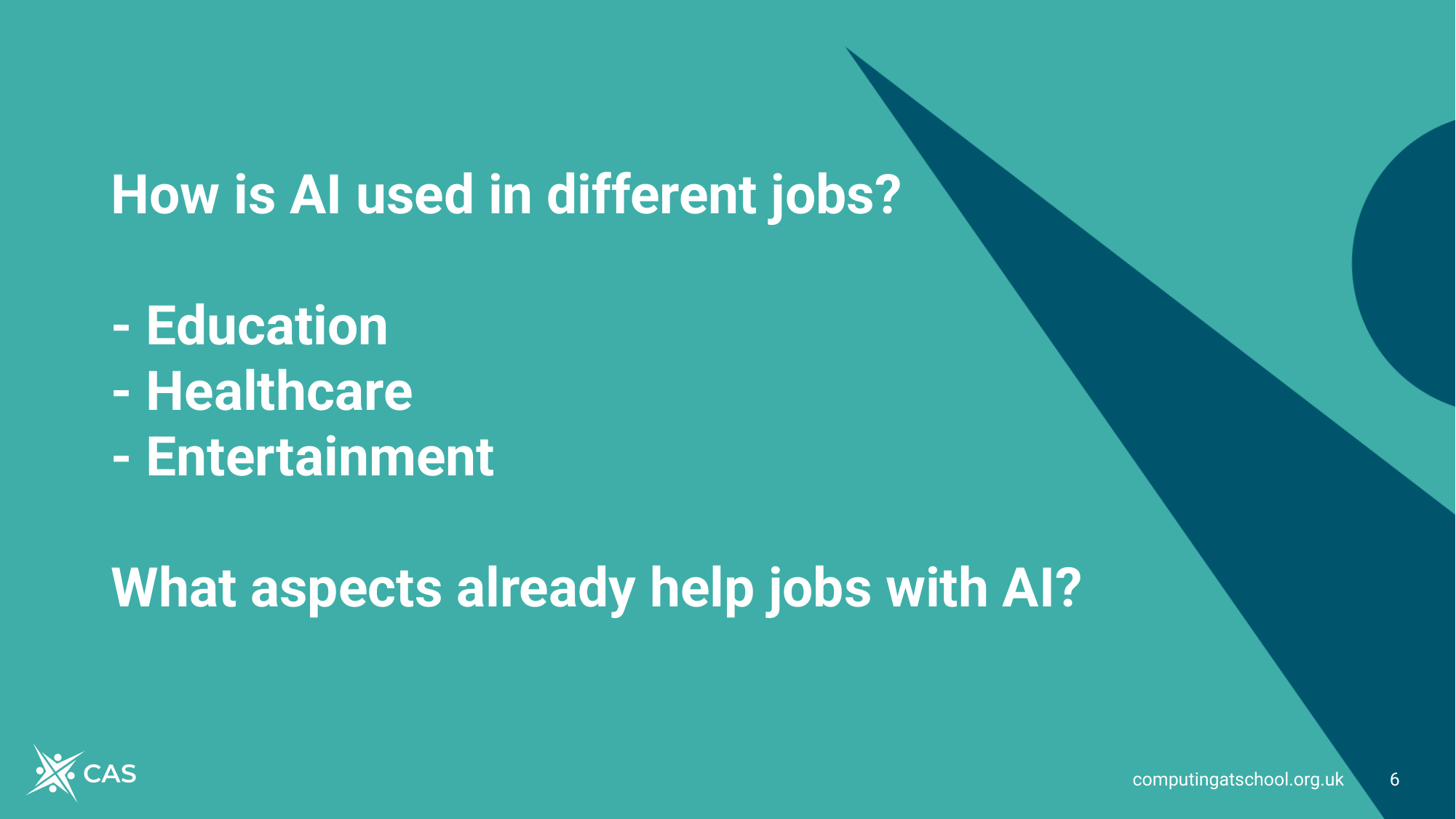

# How is AI used in different jobs? - Education  - Healthcare - Entertainment What aspects already help jobs with AI?
computingatschool.org.uk
6